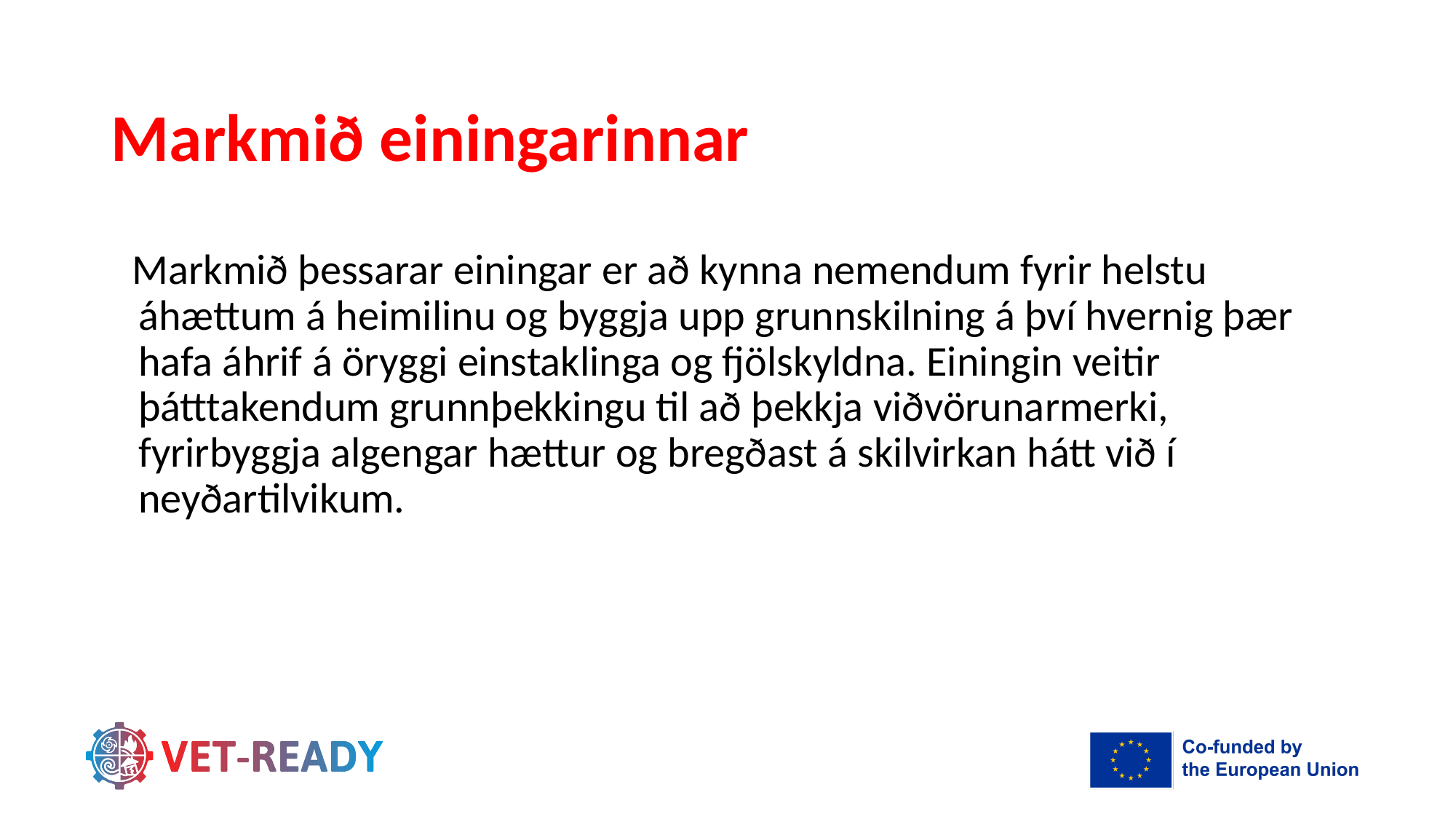

# Markmið einingarinnar
Markmið þessarar einingar er að kynna nemendum fyrir helstu áhættum á heimilinu og byggja upp grunnskilning á því hvernig þær hafa áhrif á öryggi einstaklinga og fjölskyldna. Einingin veitir þátttakendum grunnþekkingu til að þekkja viðvörunarmerki, fyrirbyggja algengar hættur og bregðast á skilvirkan hátt við í neyðartilvikum.